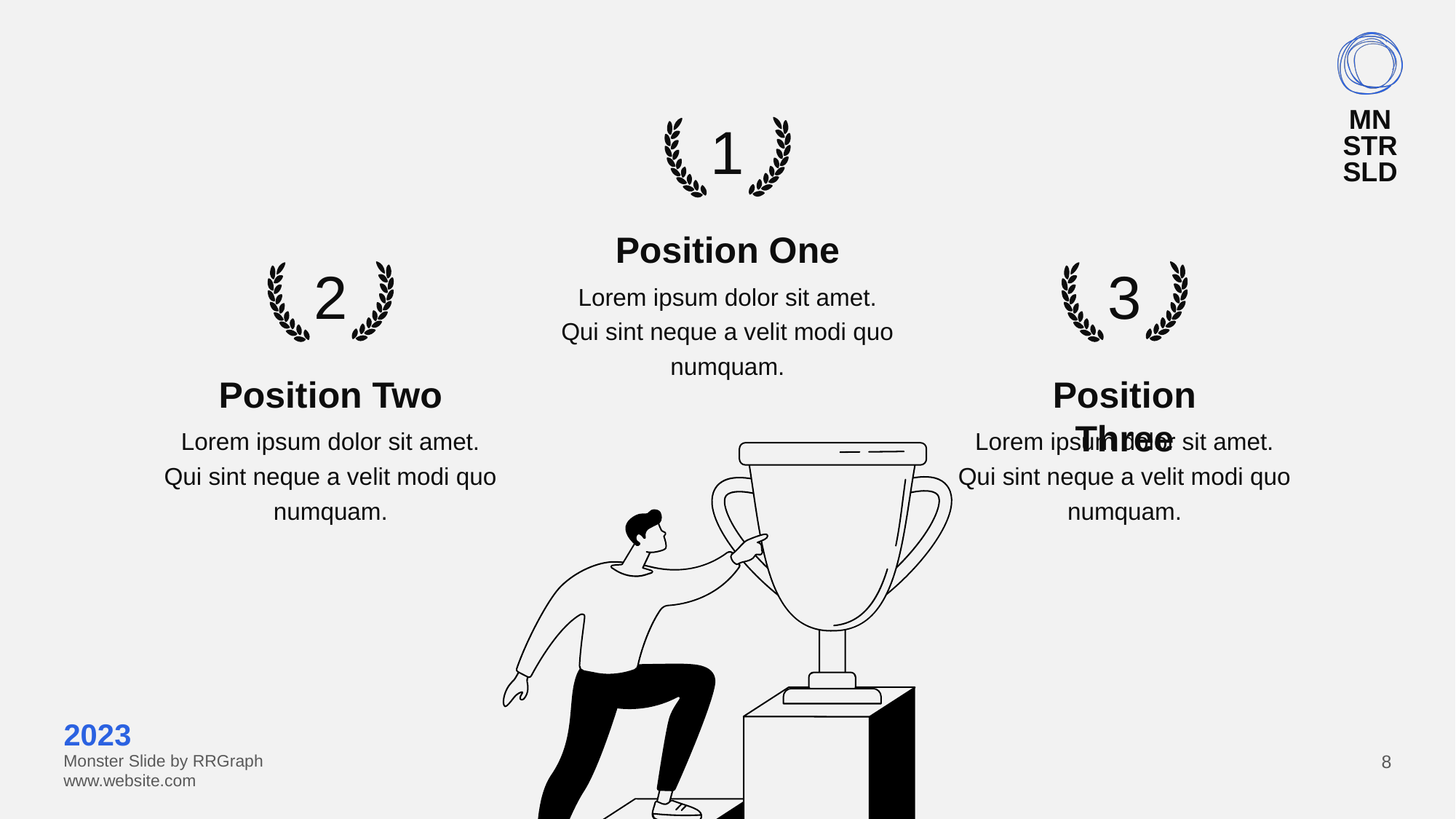

1
Position One

2

3
Lorem ipsum dolor sit amet. Qui sint neque a velit modi quo numquam.
Position Two
Position Three
Lorem ipsum dolor sit amet. Qui sint neque a velit modi quo numquam.
Lorem ipsum dolor sit amet. Qui sint neque a velit modi quo numquam.